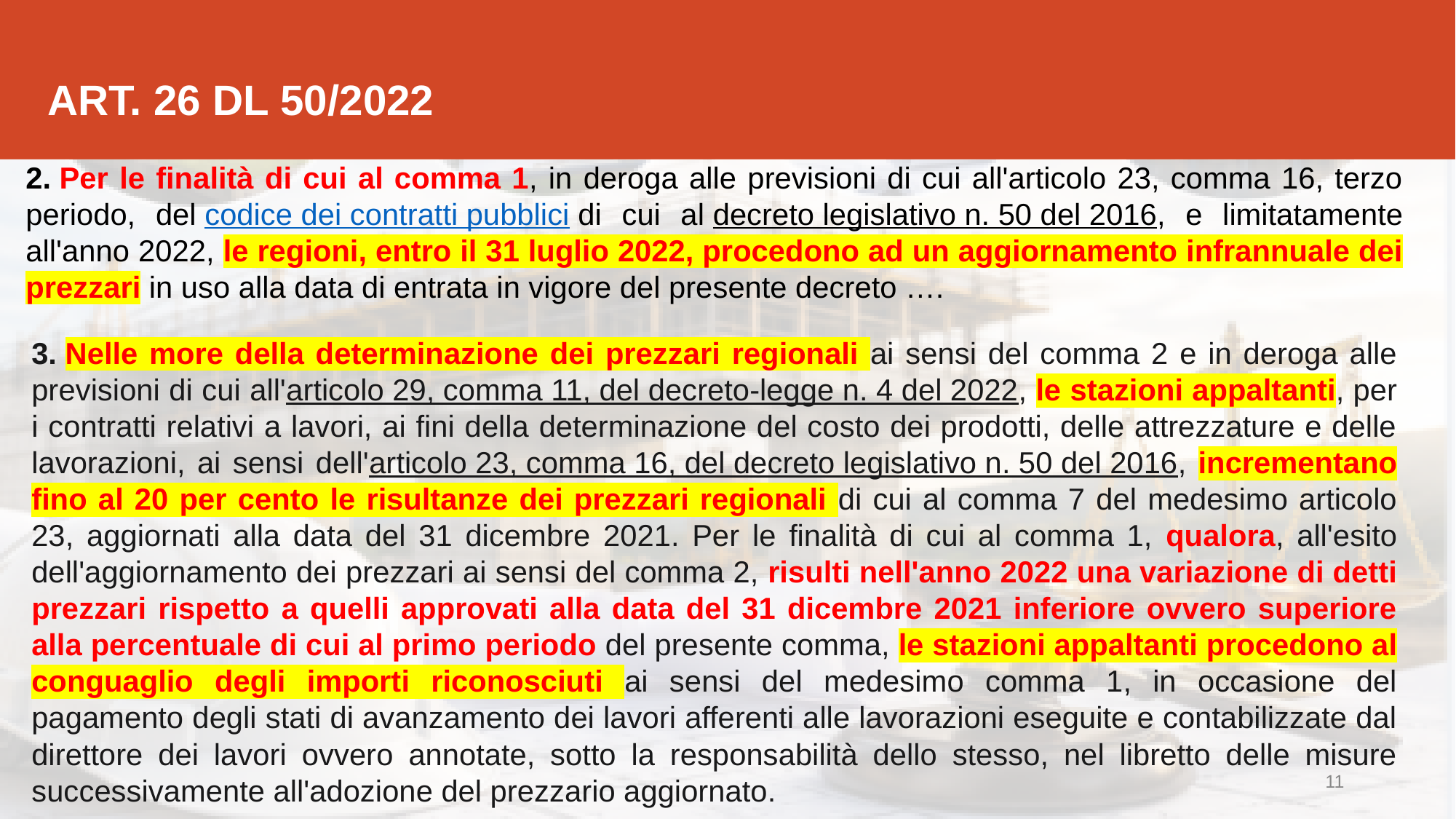

# ART. 26 DL 50/2022

2. Per le finalità di cui al comma 1, in deroga alle previsioni di cui all'articolo 23, comma 16, terzo periodo, del codice dei contratti pubblici di cui al decreto legislativo n. 50 del 2016, e limitatamente all'anno 2022, le regioni, entro il 31 luglio 2022, procedono ad un aggiornamento infrannuale dei prezzari in uso alla data di entrata in vigore del presente decreto ….
3. Nelle more della determinazione dei prezzari regionali ai sensi del comma 2 e in deroga alle previsioni di cui all'articolo 29, comma 11, del decreto-legge n. 4 del 2022, le stazioni appaltanti, per i contratti relativi a lavori, ai fini della determinazione del costo dei prodotti, delle attrezzature e delle lavorazioni, ai sensi dell'articolo 23, comma 16, del decreto legislativo n. 50 del 2016, incrementano fino al 20 per cento le risultanze dei prezzari regionali di cui al comma 7 del medesimo articolo 23, aggiornati alla data del 31 dicembre 2021. Per le finalità di cui al comma 1, qualora, all'esito dell'aggiornamento dei prezzari ai sensi del comma 2, risulti nell'anno 2022 una variazione di detti prezzari rispetto a quelli approvati alla data del 31 dicembre 2021 inferiore ovvero superiore alla percentuale di cui al primo periodo del presente comma, le stazioni appaltanti procedono al conguaglio degli importi riconosciuti ai sensi del medesimo comma 1, in occasione del pagamento degli stati di avanzamento dei lavori afferenti alle lavorazioni eseguite e contabilizzate dal direttore dei lavori ovvero annotate, sotto la responsabilità dello stesso, nel libretto delle misure successivamente all'adozione del prezzario aggiornato.
11